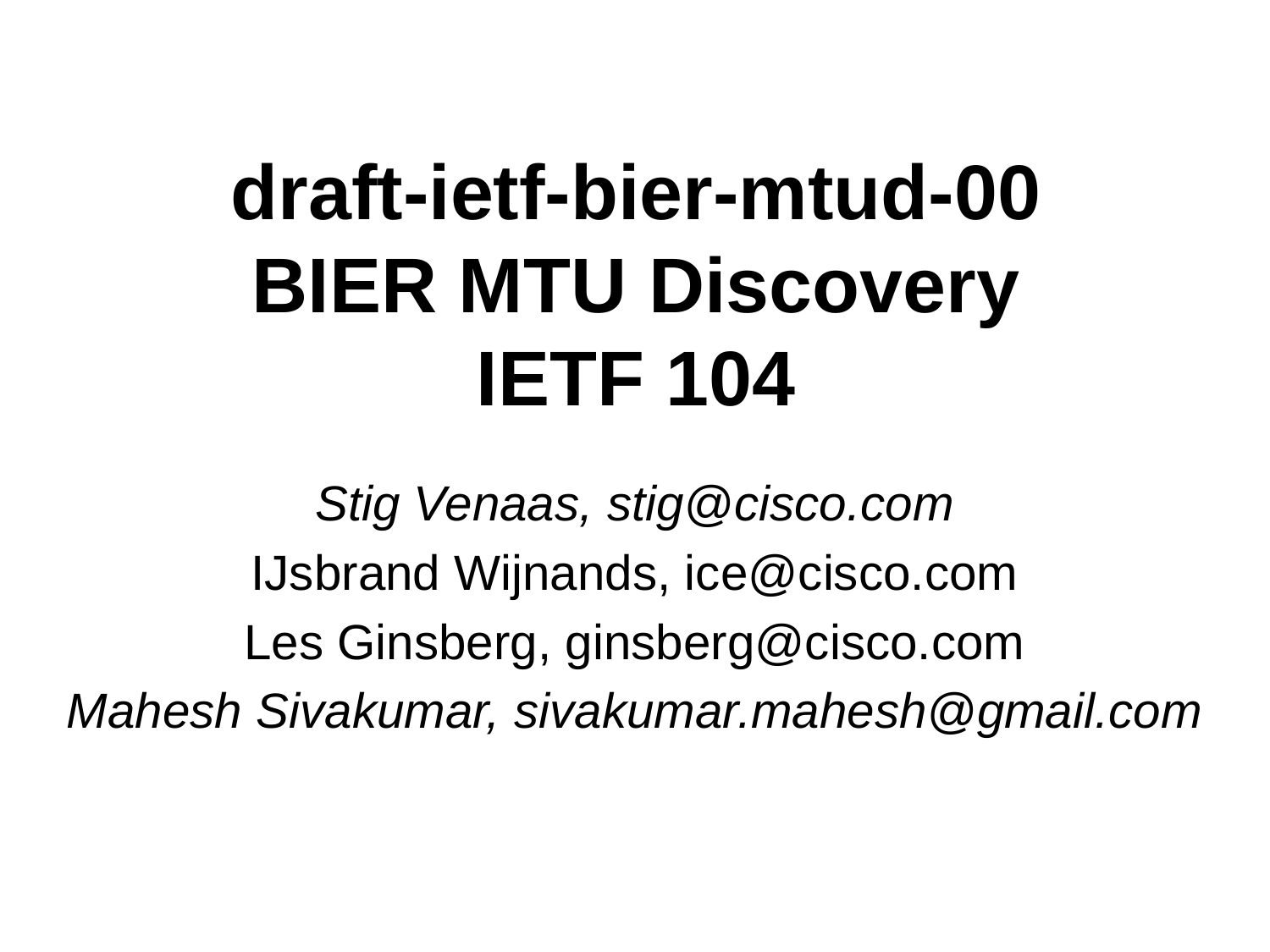

# draft-ietf-bier-mtud-00 BIER MTU Discovery IETF 104

Stig Venaas, stig@cisco.com
IJsbrand Wijnands, ice@cisco.com
Les Ginsberg, ginsberg@cisco.com
Mahesh Sivakumar, sivakumar.mahesh@gmail.com